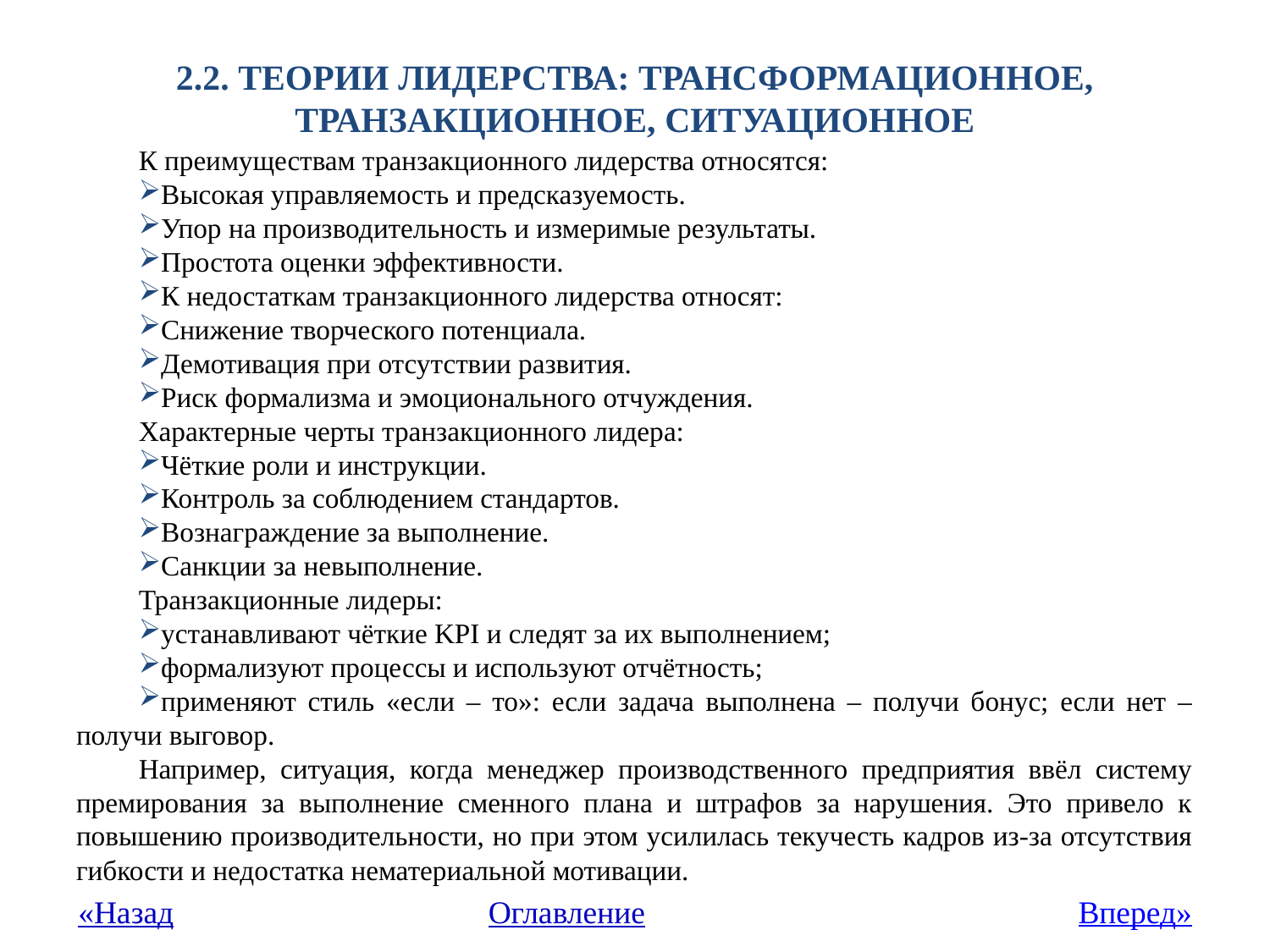

# 2.2. Теории лидерства: трансформационное, транзакционное, ситуационное
К преимуществам транзакционного лидерства относятся:
Высокая управляемость и предсказуемость.
Упор на производительность и измеримые результаты.
Простота оценки эффективности.
К недостаткам транзакционного лидерства относят:
Снижение творческого потенциала.
Демотивация при отсутствии развития.
Риск формализма и эмоционального отчуждения.
Характерные черты транзакционного лидера:
Чёткие роли и инструкции.
Контроль за соблюдением стандартов.
Вознаграждение за выполнение.
Санкции за невыполнение.
Транзакционные лидеры:
устанавливают чёткие KPI и следят за их выполнением;
формализуют процессы и используют отчётность;
применяют стиль «если – то»: если задача выполнена – получи бонус; если нет – получи выговор.
Например, ситуация, когда менеджер производственного предприятия ввёл систему премирования за выполнение сменного плана и штрафов за нарушения. Это привело к повышению производительности, но при этом усилилась текучесть кадров из-за отсутствия гибкости и недостатка нематериальной мотивации.

Вперед»
«Назад
Оглавление